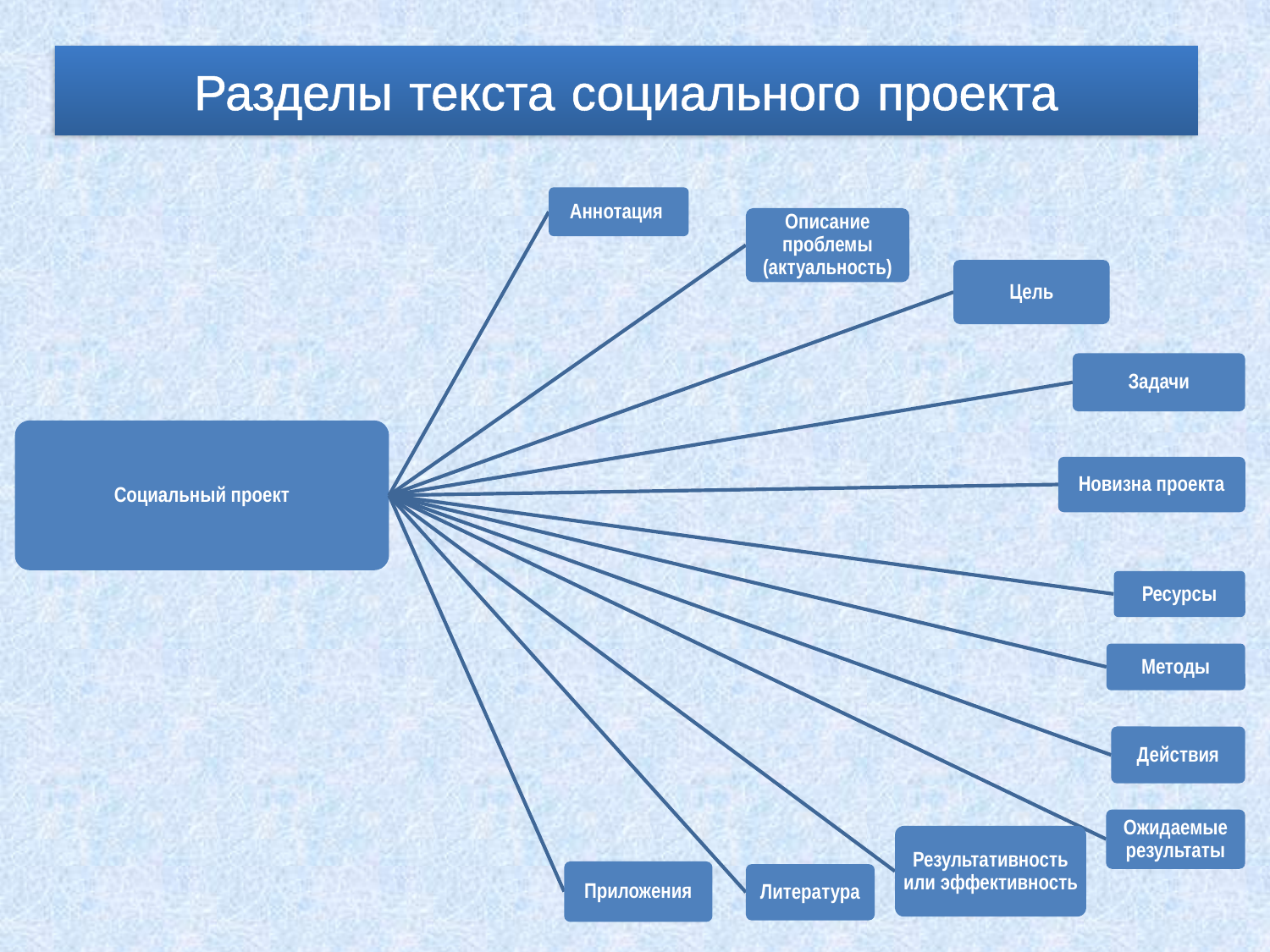

# Разделы текста социального проекта
Социальный проект

Аннотация

Описание проблемы (актуальность)

Цель

Задачи

Новизна проекта

Ресурсы

Методы

Действия

Ожидаемые результаты

Результативность или эффективность

Литература

Приложения